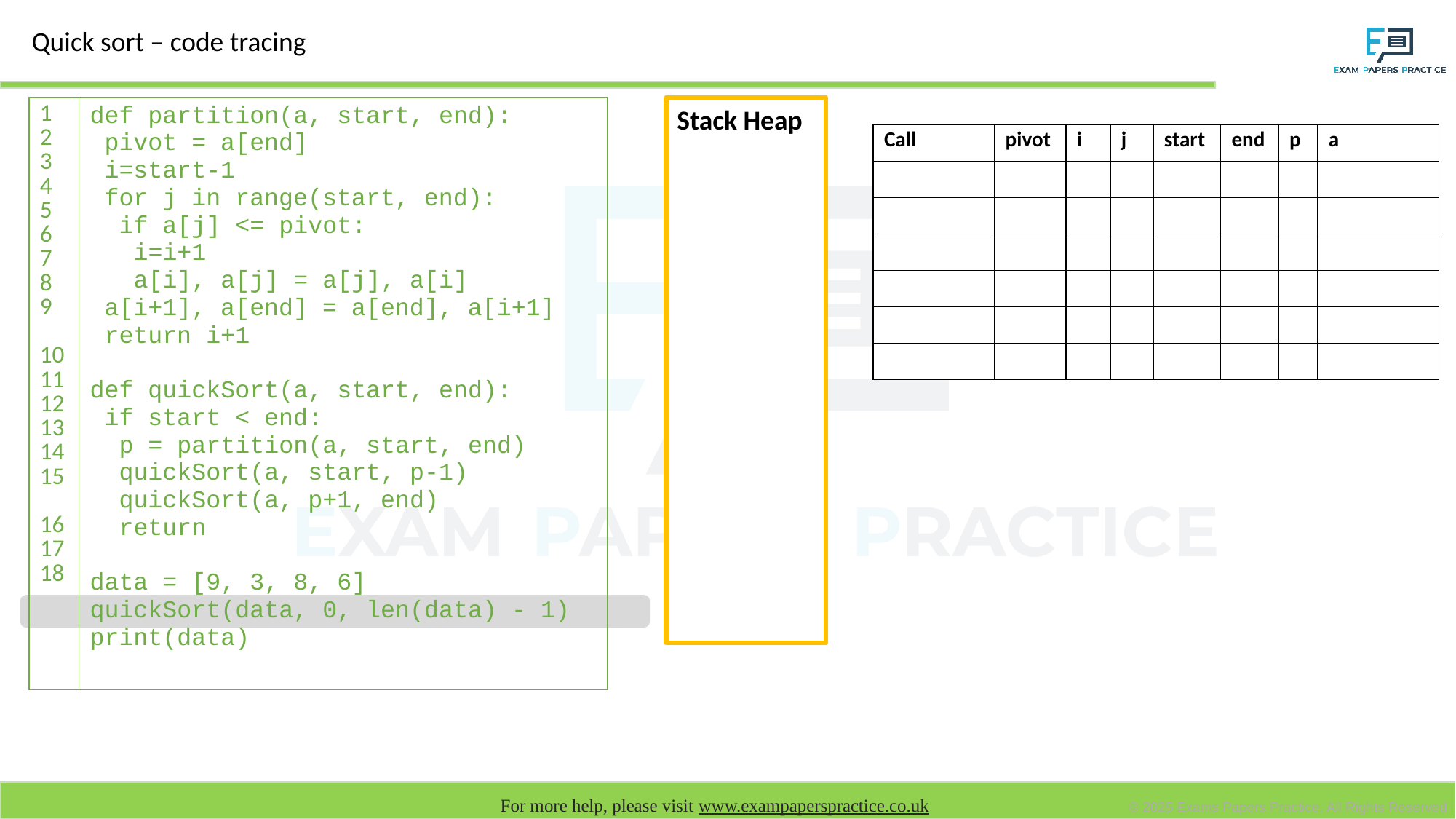

Quick sort – code tracing
| 1 2 3 4 5 6 7 8 9 10 11 12 13 14 15 16 17 18 | def partition(a, start, end): pivot = a[end] i=start-1 for j in range(start, end): if a[j] <= pivot: i=i+1 a[i], a[j] = a[j], a[i] a[i+1], a[end] = a[end], a[i+1] return i+1 def quickSort(a, start, end): if start < end: p = partition(a, start, end) quickSort(a, start, p-1) quickSort(a, p+1, end) return data = [9, 3, 8, 6] quickSort(data, 0, len(data) - 1) print(data) |
| --- | --- |
Stack Heap

| Call | pivot | i | j | start | end | p | a |
| --- | --- | --- | --- | --- | --- | --- | --- |
|  |  |  |  |  |  |  |  |
|  |  |  |  |  |  |  |  |
|  |  |  |  |  |  |  |  |
|  |  |  |  |  |  |  |  |
|  |  |  |  |  |  |  |  |
|  |  |  |  |  |  |  |  |